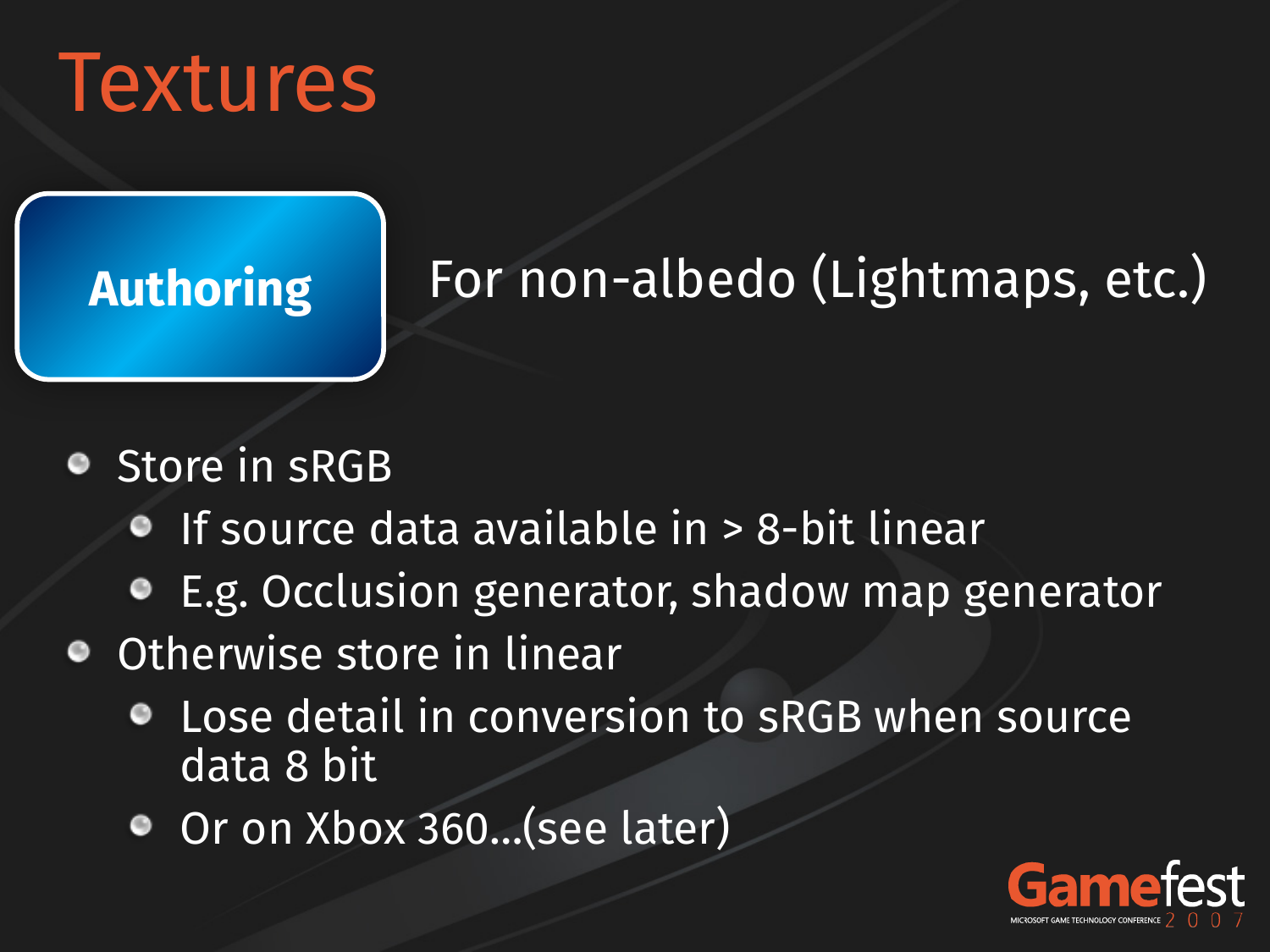

# Textures
Authoring
For non-albedo (Lightmaps, etc.)
Store in sRGB
If source data available in > 8-bit linear
E.g. Occlusion generator, shadow map generator
Otherwise store in linear
Lose detail in conversion to sRGB when source data 8 bit
Or on Xbox 360…(see later)